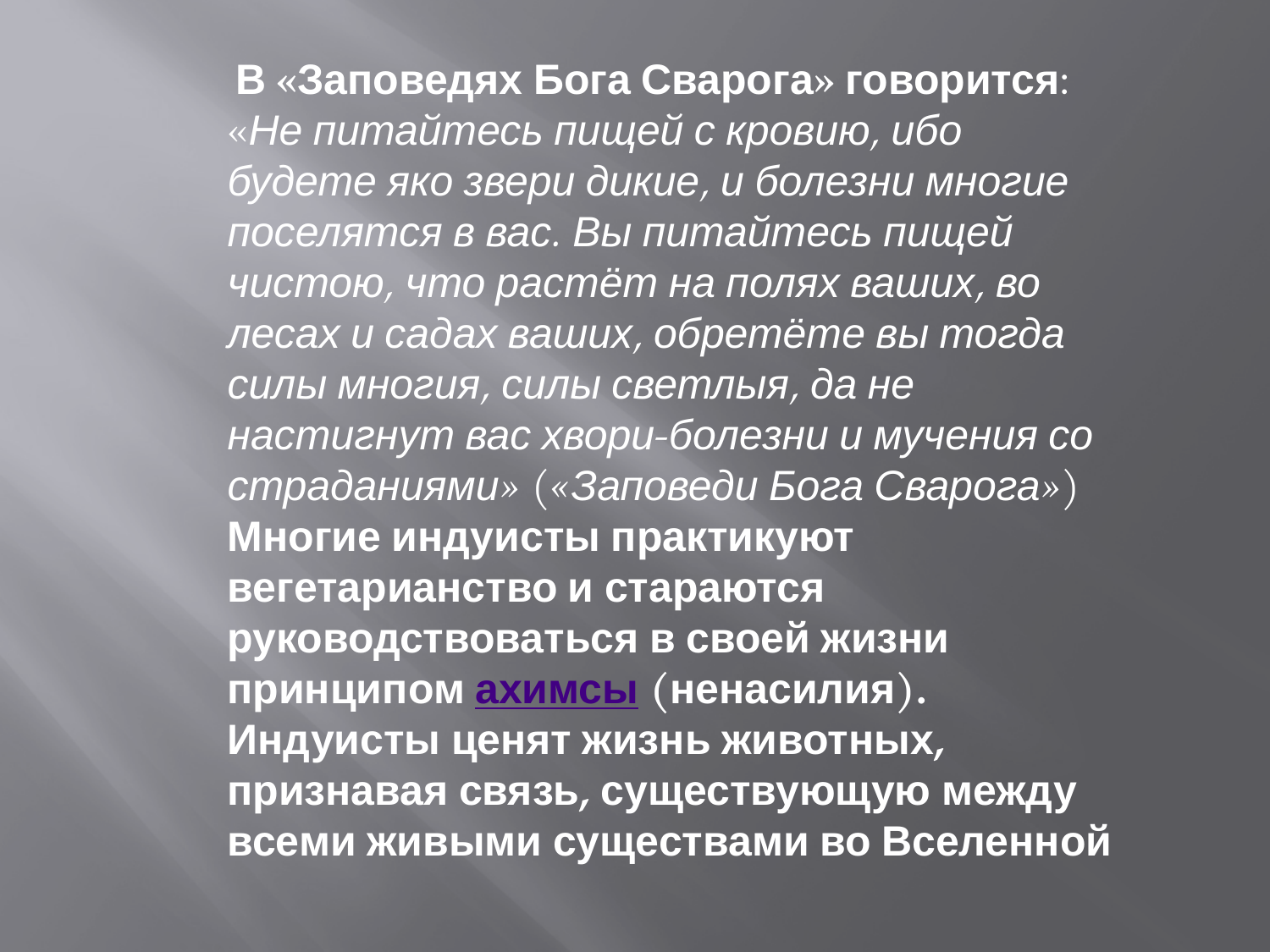

В «Заповедях Бога Сварога» говорится: «Не питайтесь пищей с кровию, ибо будете яко звери дикие, и болезни многие поселятся в вас. Вы питайтесь пищей чистою, что растёт на полях ваших, во лесах и садах ваших, обретёте вы тогда силы многия, силы светлыя, да не настигнут вас хвори-болезни и мучения со страданиями» («Заповеди Бога Сварога») Многие индуисты практикуют вегетарианство и стараются руководствоваться в своей жизни принципом ахимсы (ненасилия). Индуисты ценят жизнь животных, признавая связь, существующую между всеми живыми существами во Вселенной